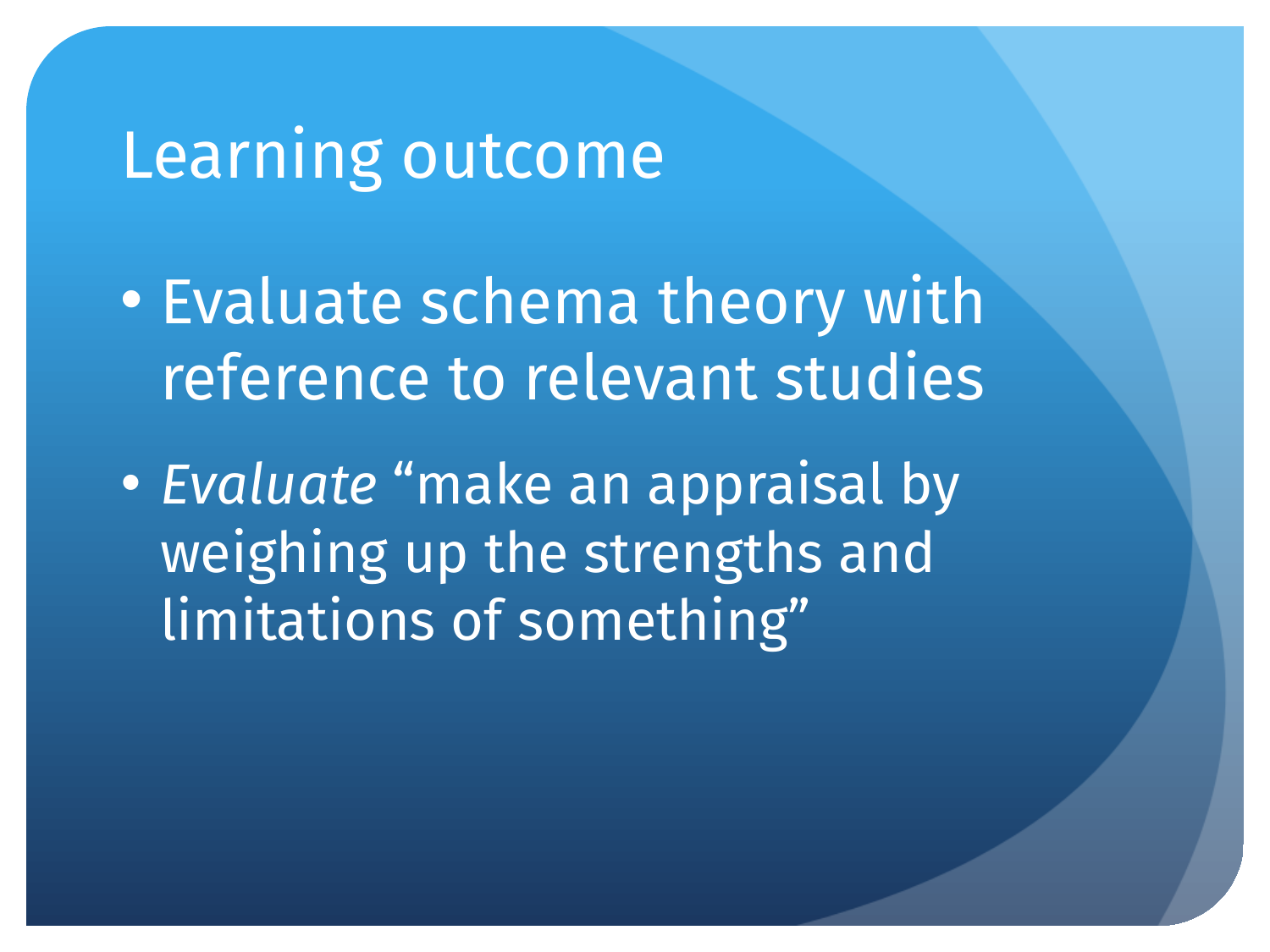

# Learning outcome
Evaluate schema theory with reference to relevant studies
Evaluate “make an appraisal by weighing up the strengths and limitations of something”